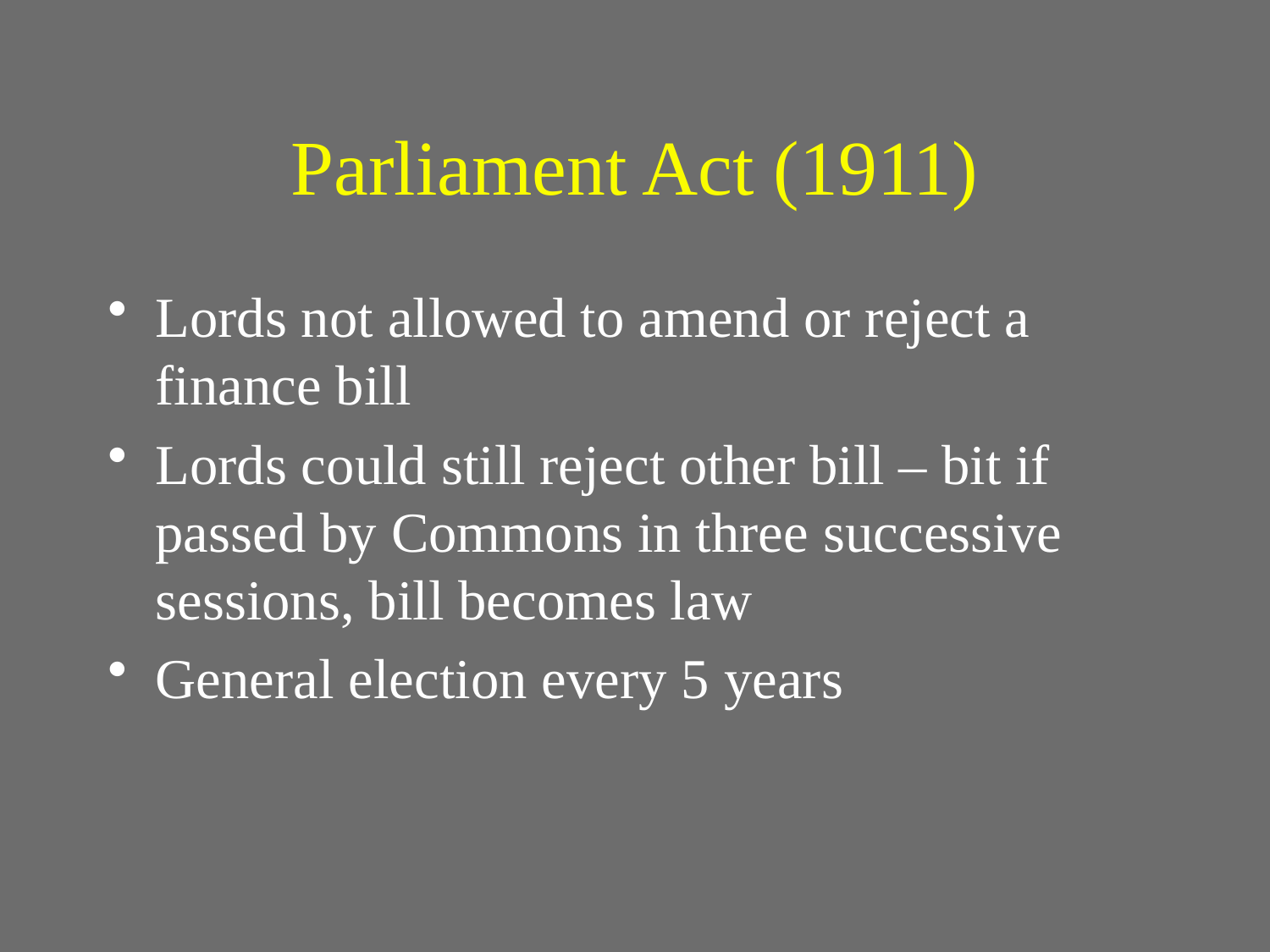

# Parliament Act (1911)
Lords not allowed to amend or reject a finance bill
Lords could still reject other bill – bit if passed by Commons in three successive sessions, bill becomes law
General election every 5 years